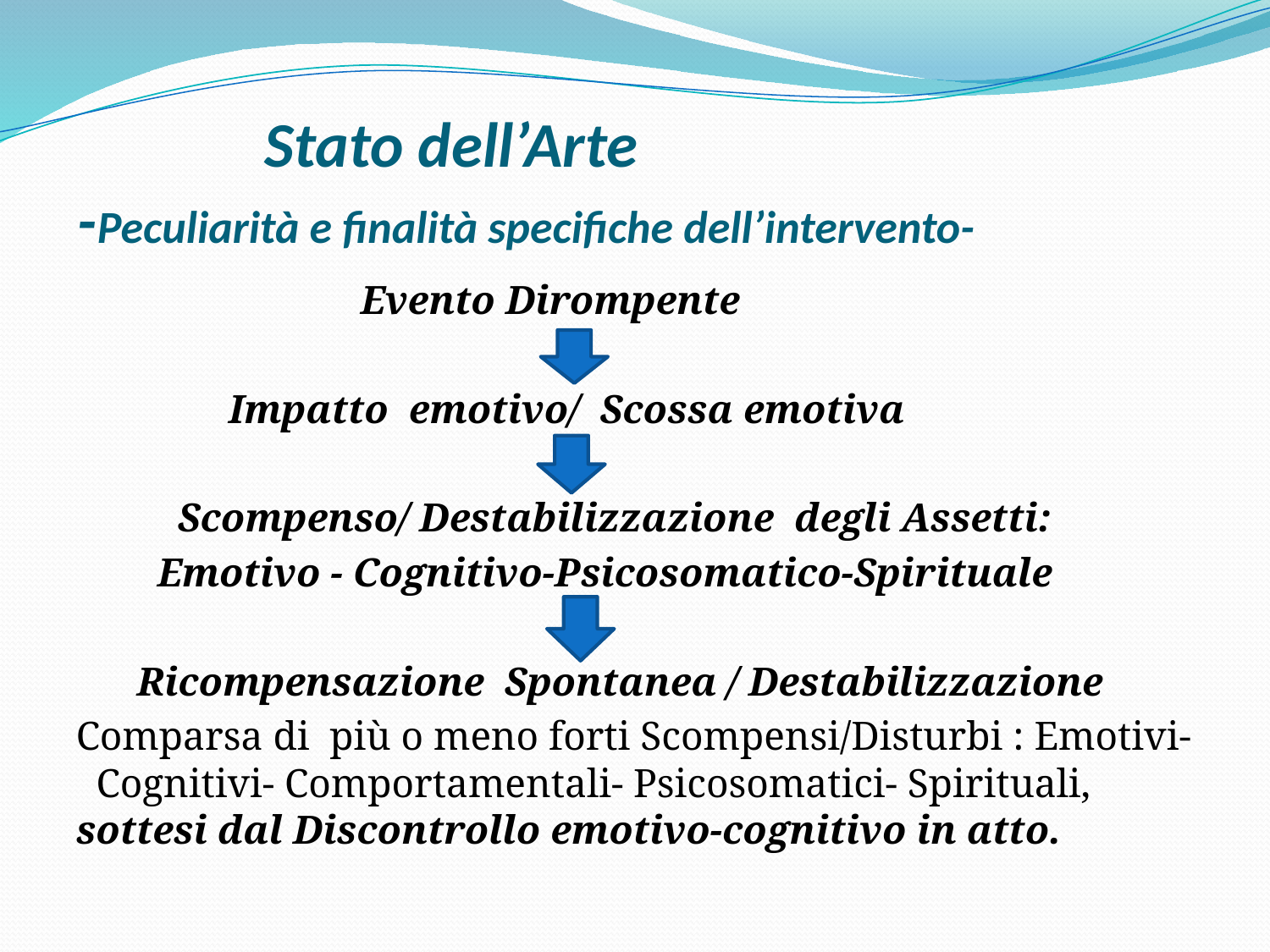

# Stato dell’Arte -Peculiarità e finalità specifiche dell’intervento-
                            Evento Dirompente

               Impatto  emotivo/  Scossa emotiva

          Scompenso/ Destabilizzazione  degli Assetti:
        Emotivo - Cognitivo-Psicosomatico-Spirituale

      Ricompensazione  Spontanea / Destabilizzazione
Comparsa di  più o meno forti Scompensi/Disturbi : Emotivi-   Cognitivi- Comportamentali- Psicosomatici- Spirituali,  sottesi dal Discontrollo emotivo-cognitivo in atto.